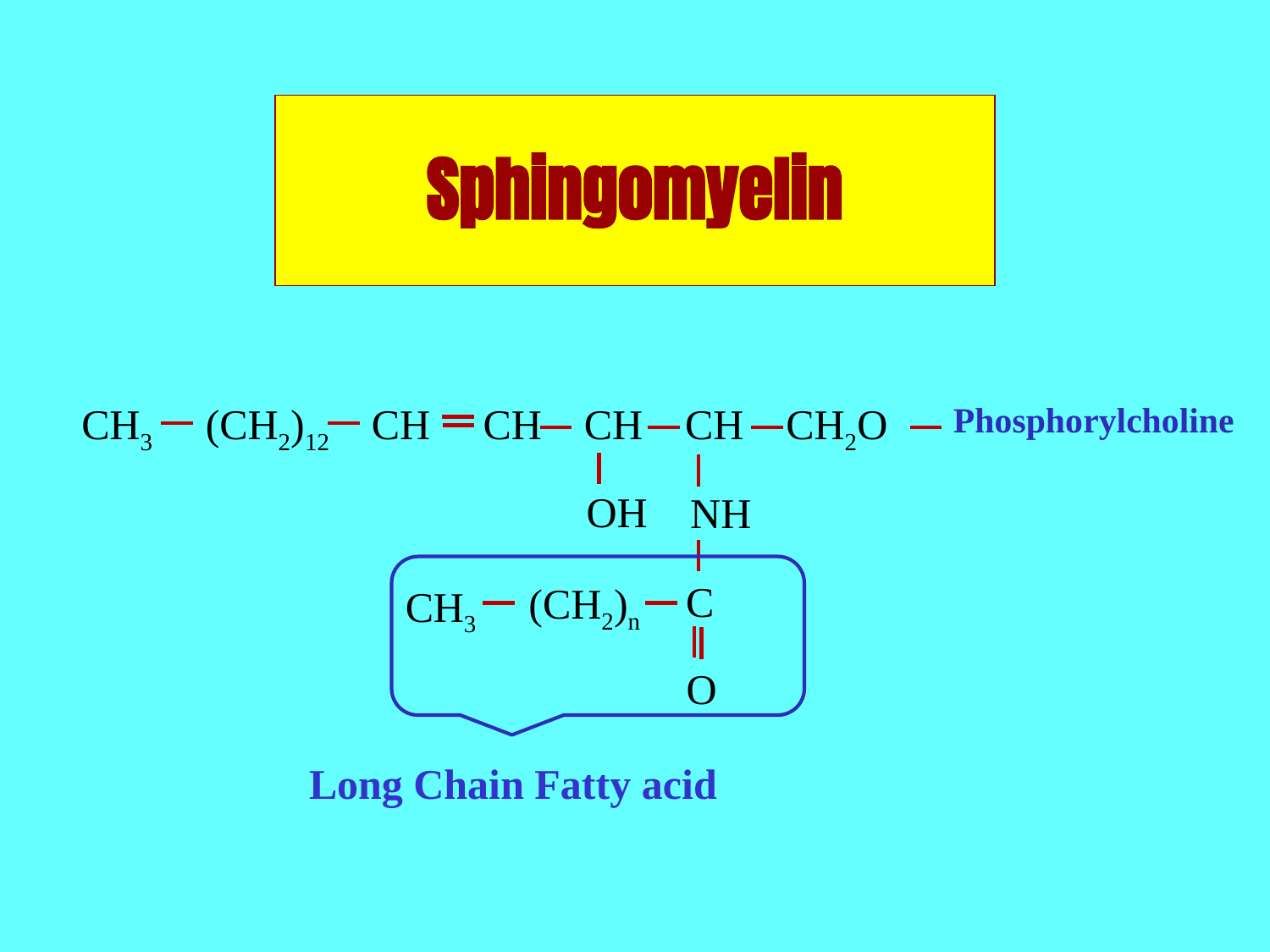

Sphingomyelin
CH3     (CH2)12    CH     CH    CH    CH    CH2O
   Phosphorylcholine
OH
NH

C
(CH2)n
CH3
O
Long Chain Fatty acid